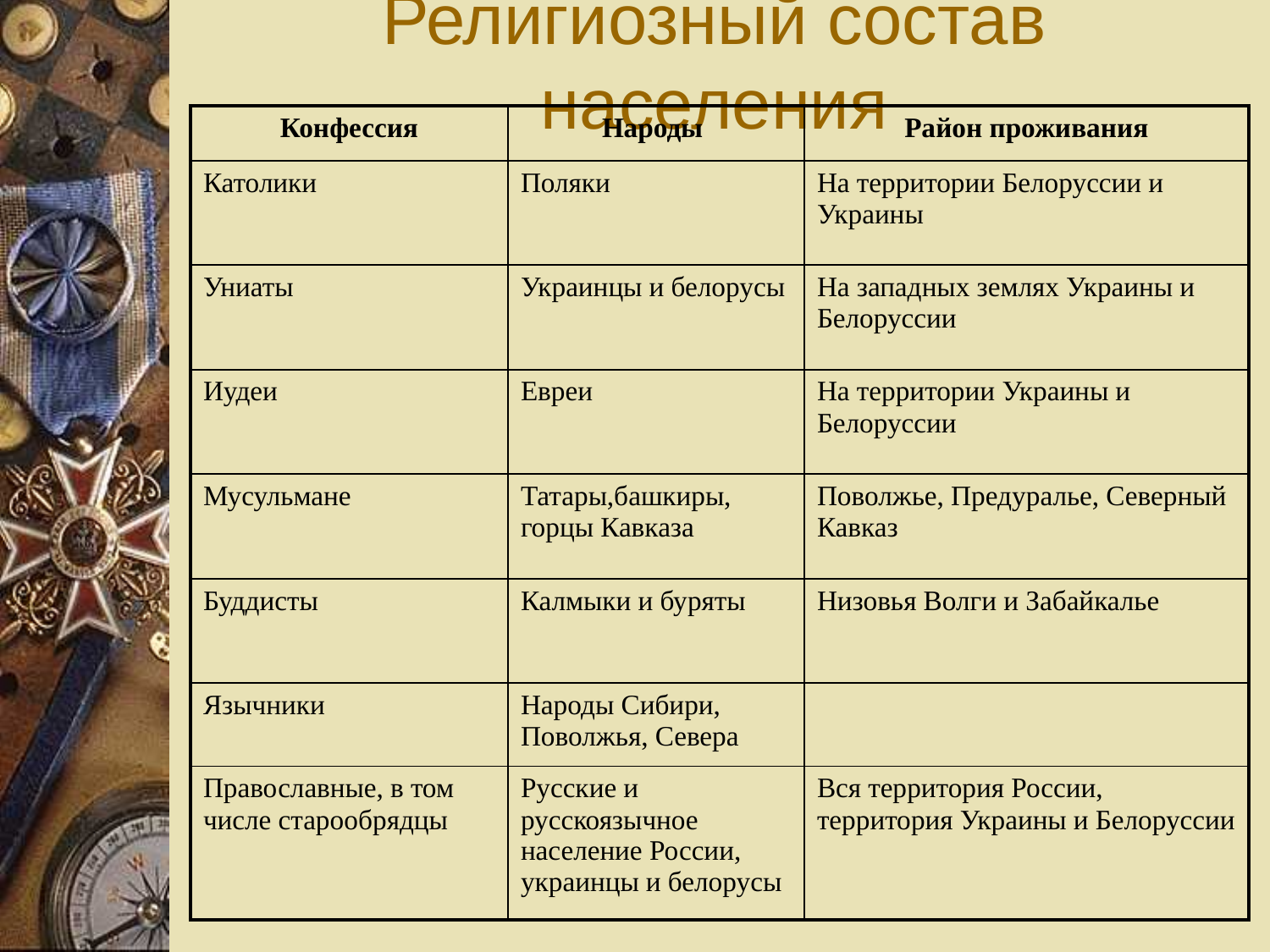

# Религиозный состав населения
| Конфессия | Народы | Район проживания |
| --- | --- | --- |
| Католики | Поляки | На территории Белоруссии и Украины |
| Униаты | Украинцы и белорусы | На западных землях Украины и Белоруссии |
| Иудеи | Евреи | На территории Украины и Белоруссии |
| Мусульмане | Татары,башкиры, горцы Кавказа | Поволжье, Предуралье, Северный Кавказ |
| Буддисты | Калмыки и буряты | Низовья Волги и Забайкалье |
| Язычники | Народы Сибири, Поволжья, Севера |  |
| Православные, в том числе старообрядцы | Русские и русскоязычное население России, украинцы и белорусы | Вся территория России, территория Украины и Белоруссии |